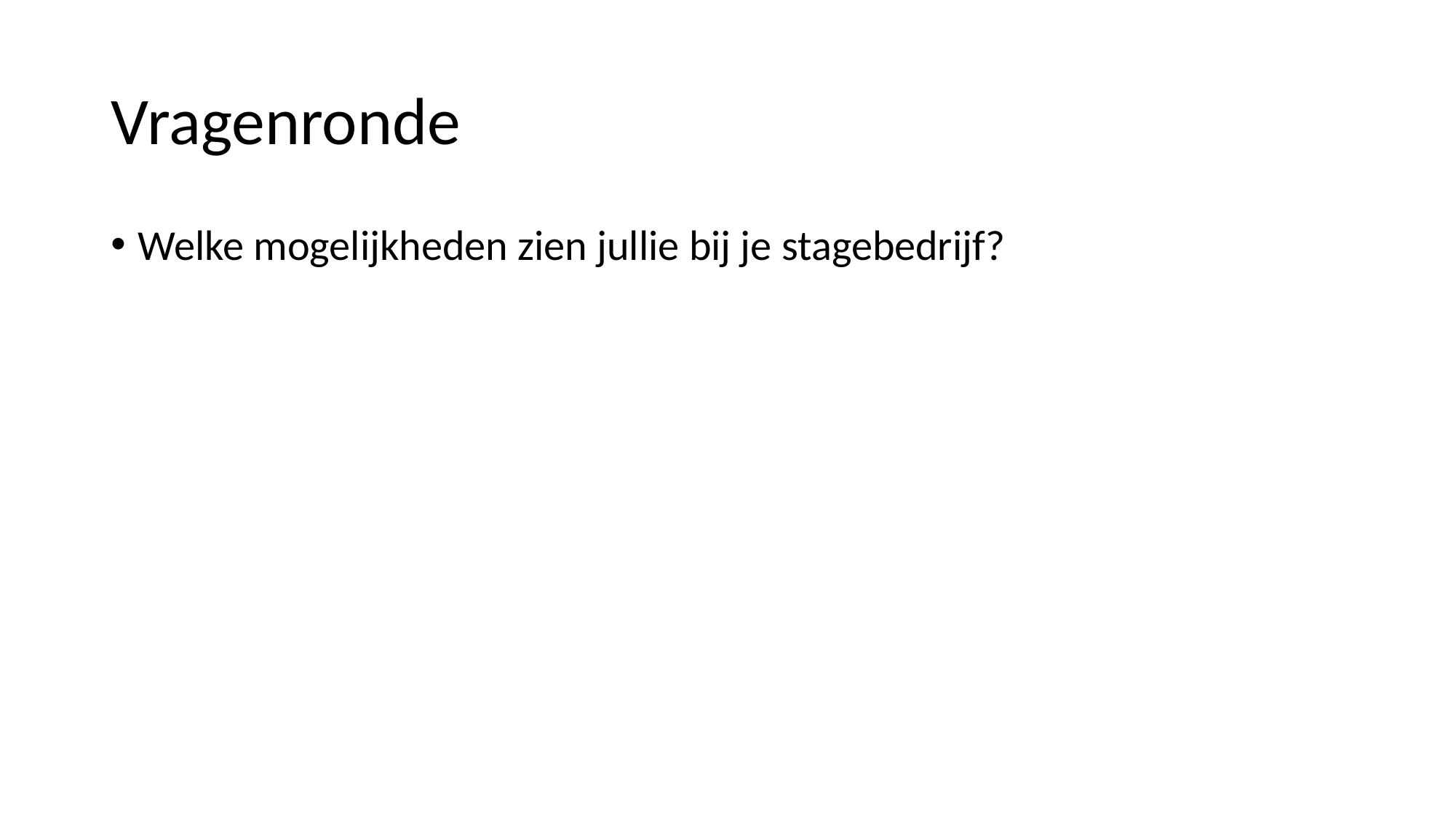

# Vragenronde
Welke mogelijkheden zien jullie bij je stagebedrijf?